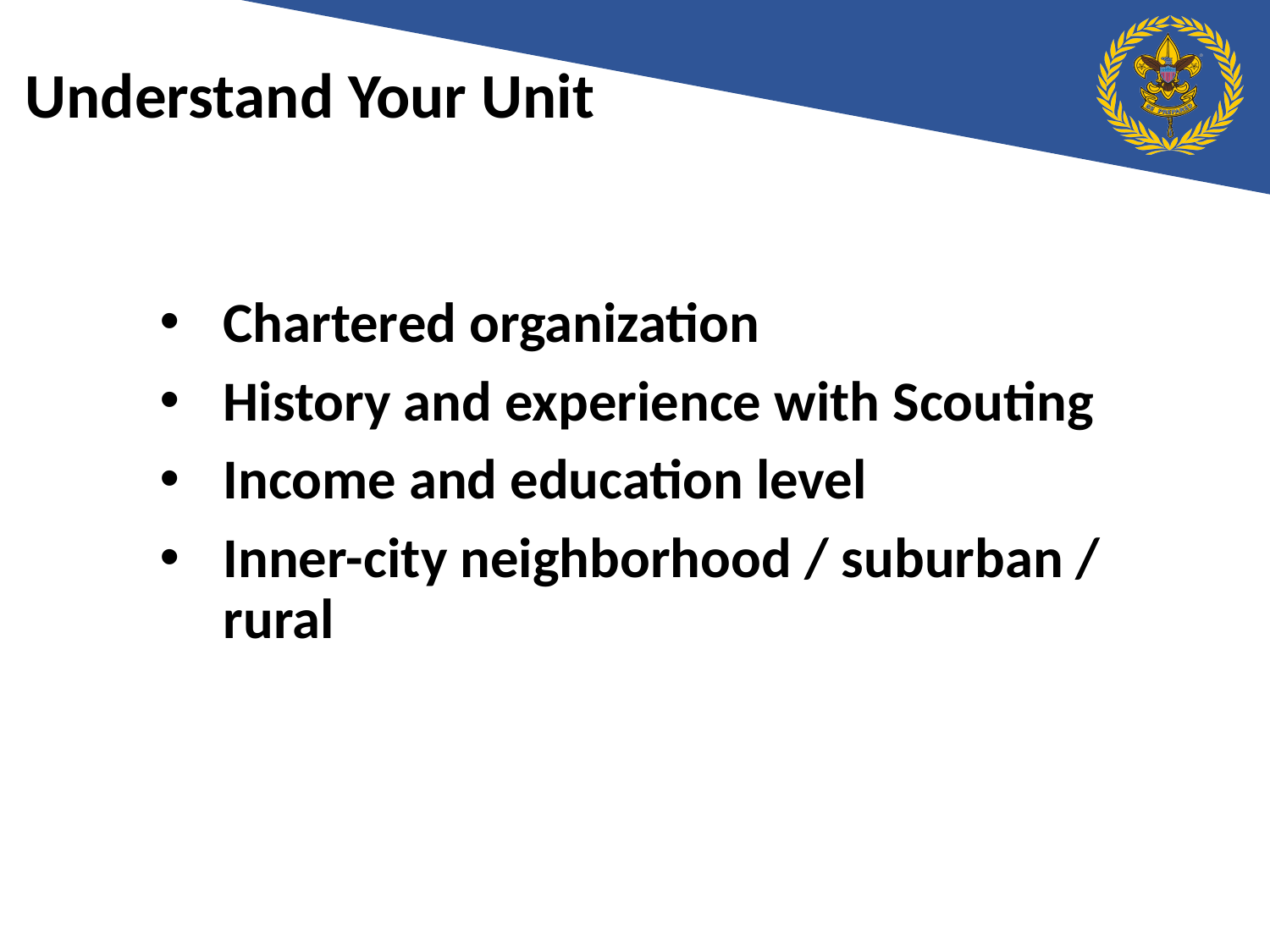

Understand Your Unit
Chartered organization
History and experience with Scouting
Income and education level
Inner-city neighborhood / suburban / rural